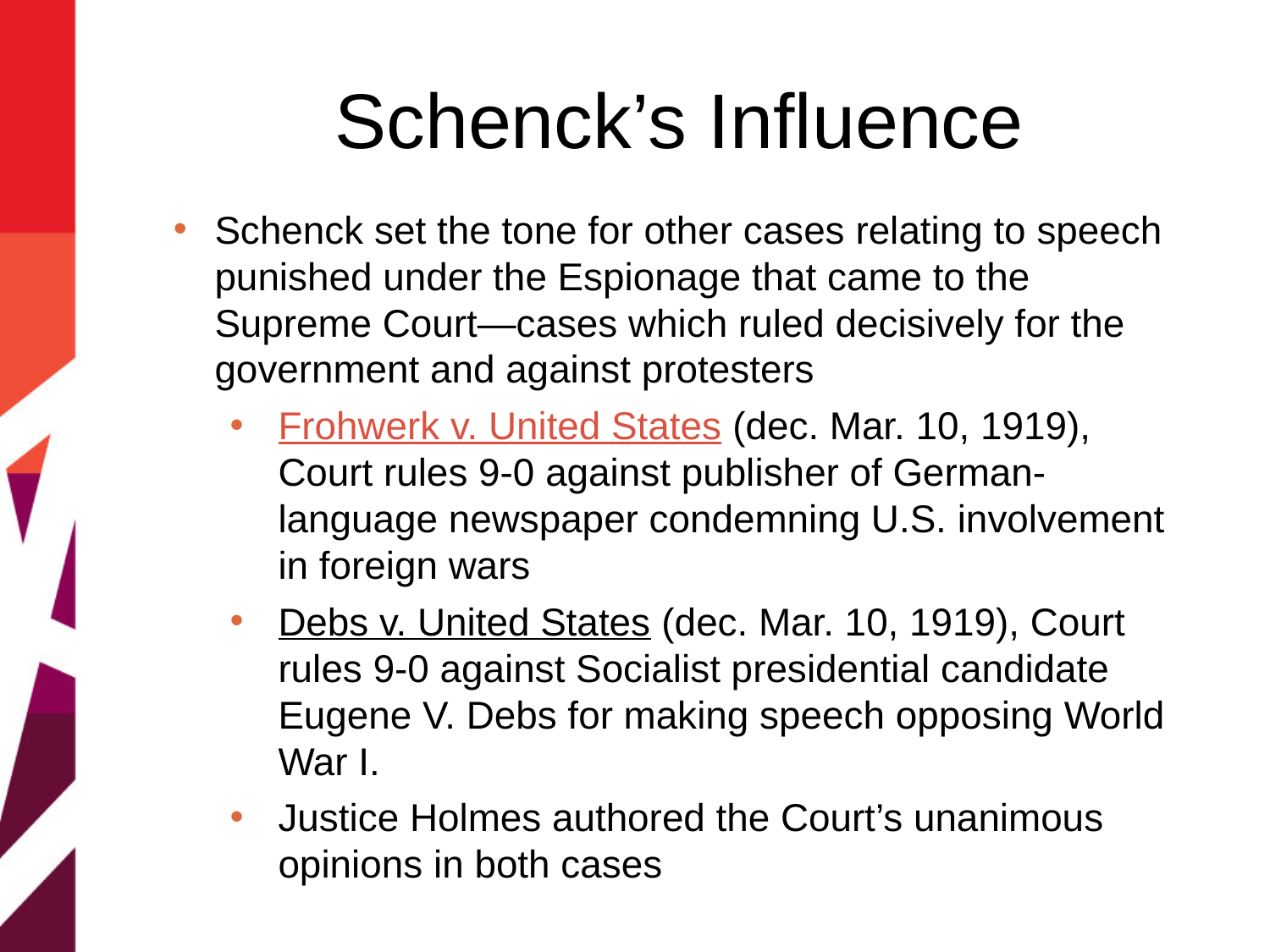

# Schenck’s Influence
Schenck set the tone for other cases relating to speech punished under the Espionage that came to the Supreme Court—cases which ruled decisively for the government and against protesters
Frohwerk v. United States (dec. Mar. 10, 1919), Court rules 9-0 against publisher of German-language newspaper condemning U.S. involvement in foreign wars
Debs v. United States (dec. Mar. 10, 1919), Court rules 9-0 against Socialist presidential candidate Eugene V. Debs for making speech opposing World War I.
Justice Holmes authored the Court’s unanimous opinions in both cases